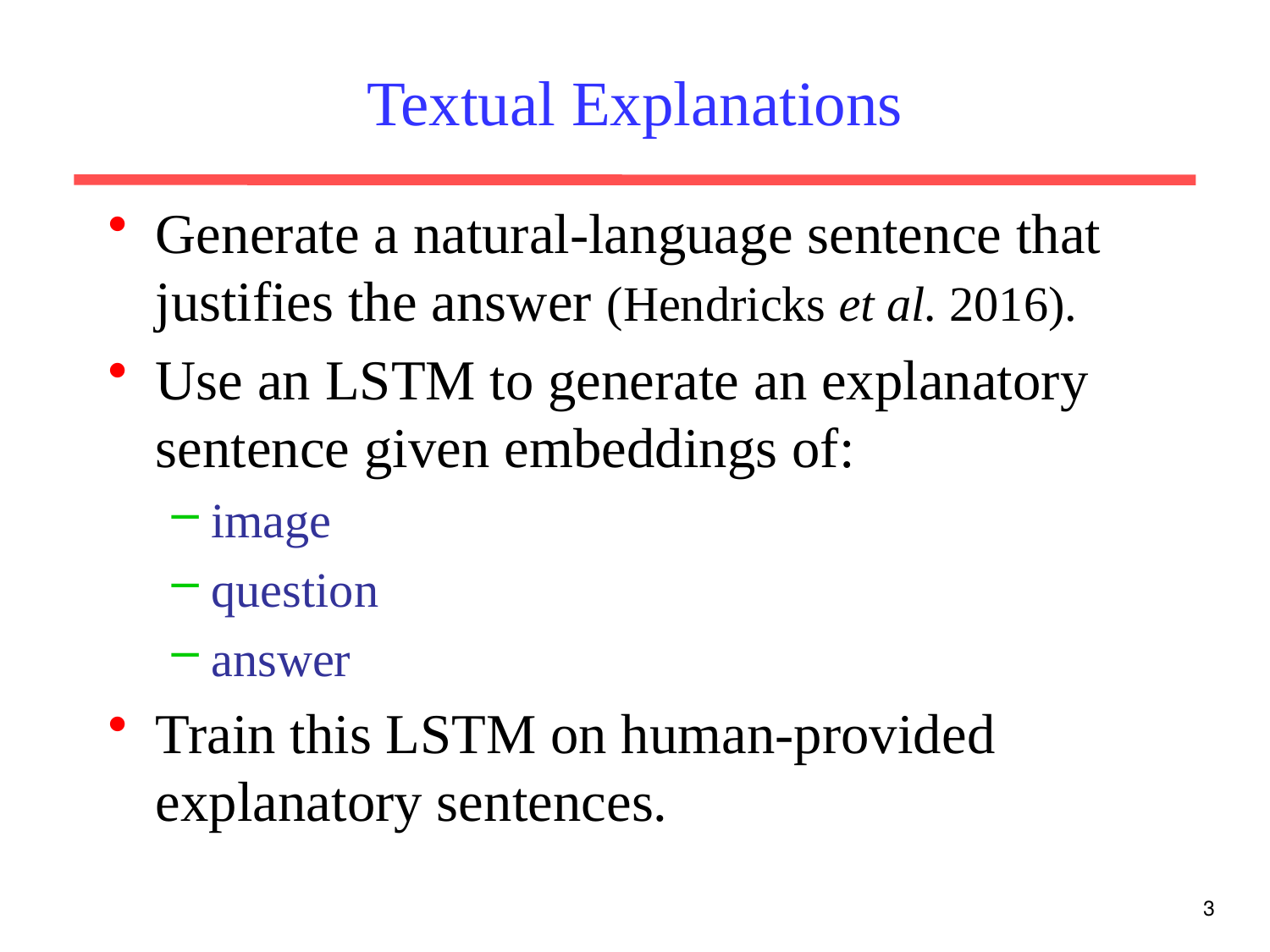

# Textual Explanations
Generate a natural-language sentence that justifies the answer (Hendricks et al. 2016).
Use an LSTM to generate an explanatory sentence given embeddings of:
image
question
answer
Train this LSTM on human-provided explanatory sentences.
3